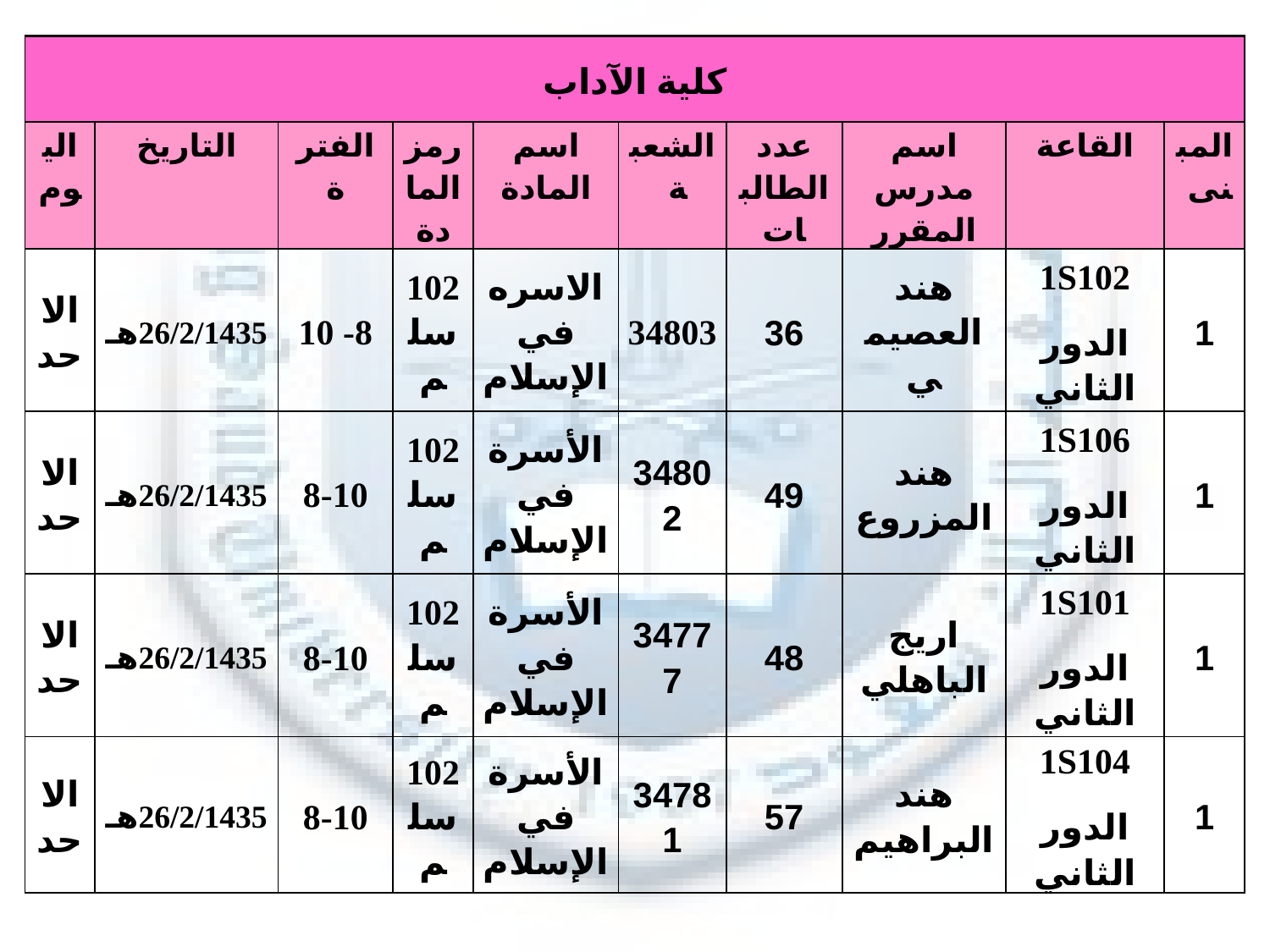

| كلية الآداب |  |  |  |  |  |  |  |  |  |
| --- | --- | --- | --- | --- | --- | --- | --- | --- | --- |
| اليوم | التاريخ | الفترة | رمز المادة | اسم المادة | الشعبة | عدد الطالبات | اسم مدرس المقرر | القاعة | المبنى |
| الاحد | 26/2/1435هـ | 8- 10 | 102 سلم | الاسره في الإسلام | 34803 | 36 | هند العصيمي | 1S102 الدور الثاني | 1 |
| الاحد | 26/2/1435هـ | 8-10 | 102 سلم | الأسرة في الإسلام | 34802 | 49 | هند المزروع | 1S106 الدور الثاني | 1 |
| الاحد | 26/2/1435هـ | 8-10 | 102 سلم | الأسرة في الإسلام | 34777 | 48 | اريج الباهلي | 1S101 الدور الثاني | 1 |
| الاحد | 26/2/1435هـ | 8-10 | 102 سلم | الأسرة في الإسلام | 34781 | 57 | هند البراهيم | 1S104 الدور الثاني | 1 |